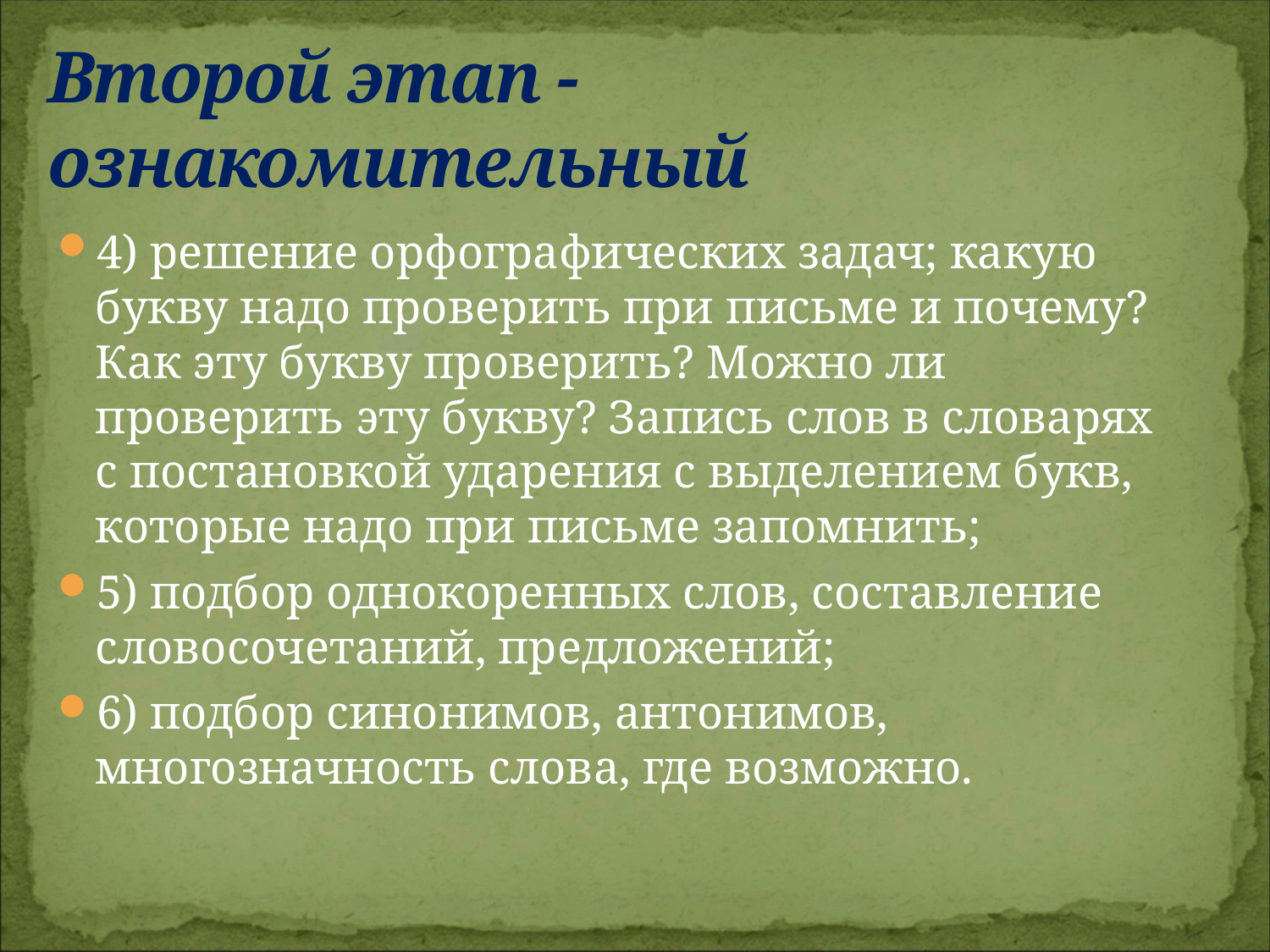

# Второй этап -ознакомительный
4) решение орфографических задач; какую букву надо проверить при письме и почему? Как эту букву проверить? Можно ли проверить эту букву? Запись слов в словарях с постановкой ударения с выделением букв, которые надо при письме запомнить;
5) подбор однокоренных слов, составление словосочетаний, предложений;
6) подбор синонимов, антонимов, многозначность слова, где возможно.